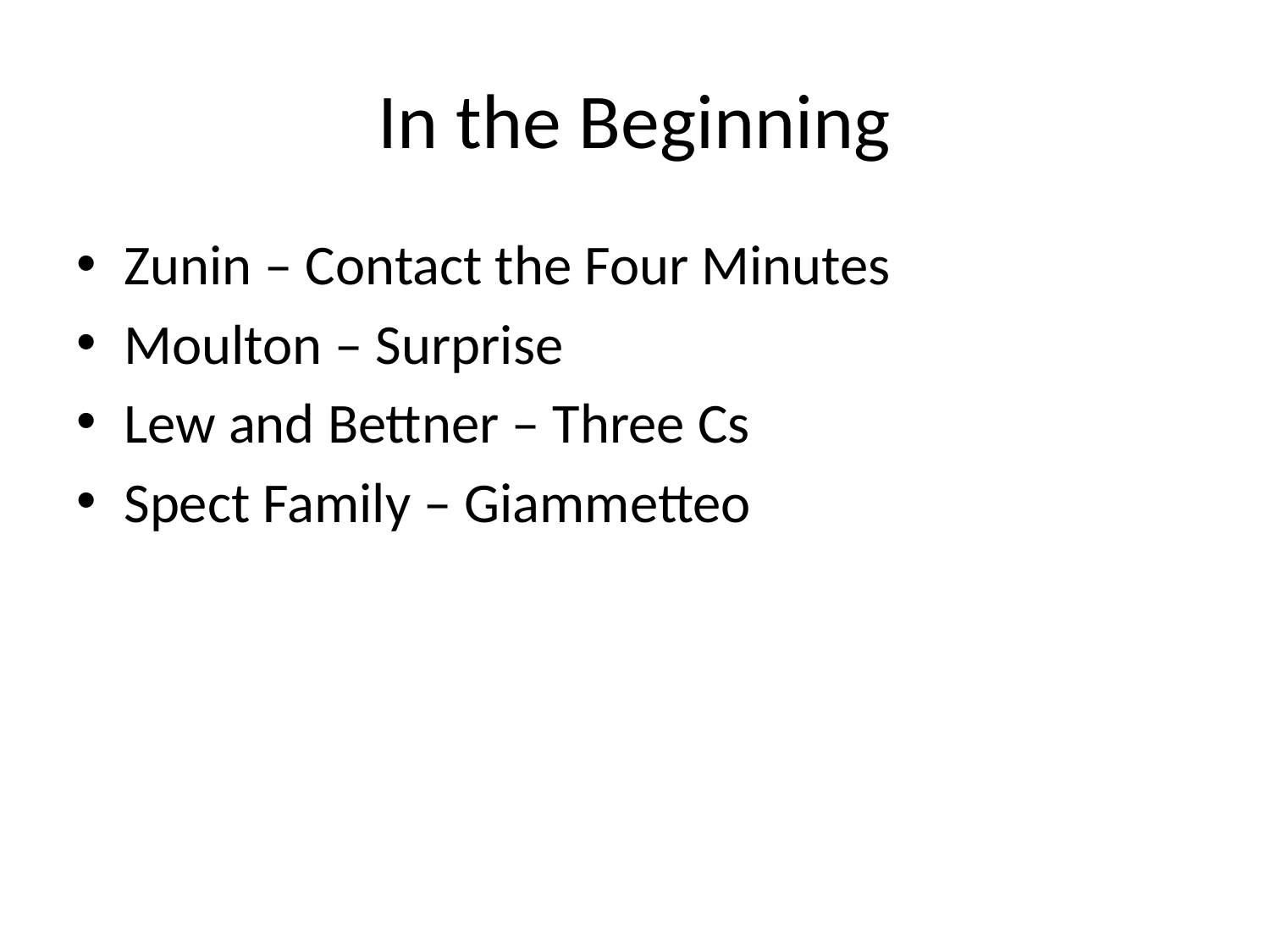

# In the Beginning
Zunin – Contact the Four Minutes
Moulton – Surprise
Lew and Bettner – Three Cs
Spect Family – Giammetteo